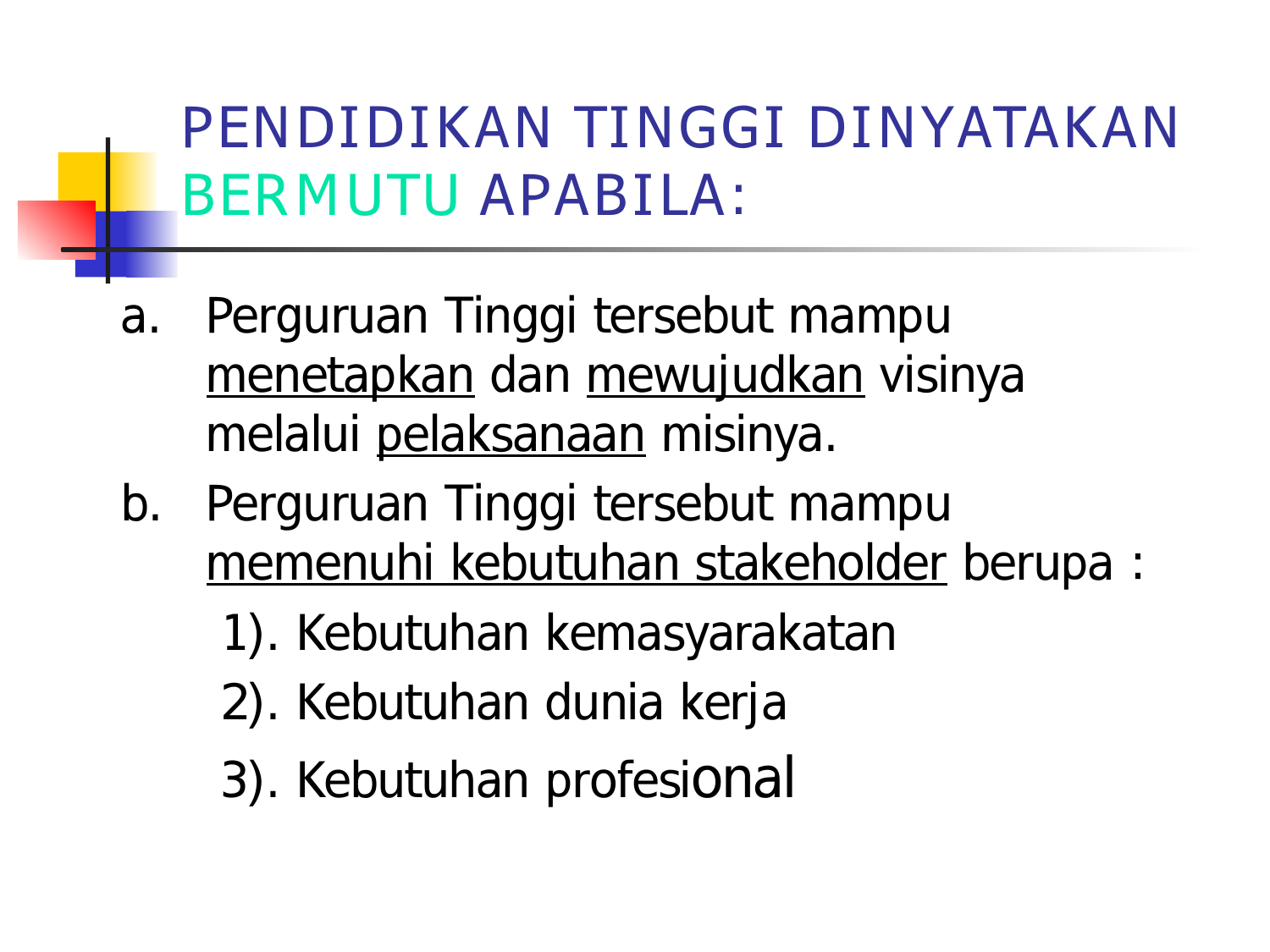

# PENDIDIKAN TINGGI DINYATAKAN BERMUTU APABILA:
Perguruan Tinggi tersebut mampu menetapkan dan mewujudkan visinya melalui pelaksanaan misinya.
Perguruan Tinggi tersebut mampu memenuhi kebutuhan stakeholder berupa :
1). Kebutuhan kemasyarakatan
2). Kebutuhan dunia kerja
3). Kebutuhan profesional